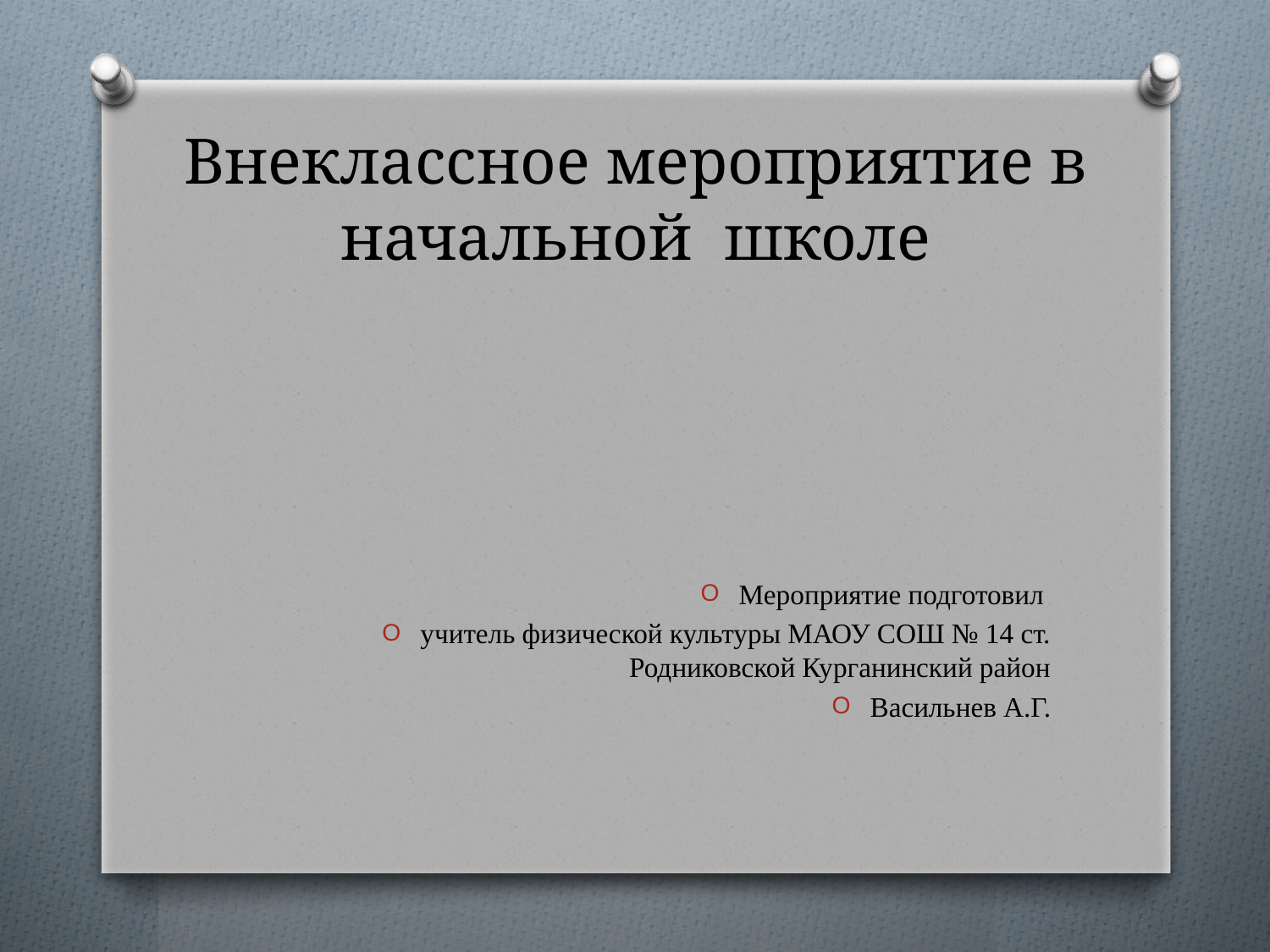

# Внеклассное мероприятие в начальной  школе

Мероприятие подготовил
учитель физической культуры МАОУ СОШ № 14 ст. Родниковской Курганинский район
Васильнев А.Г.